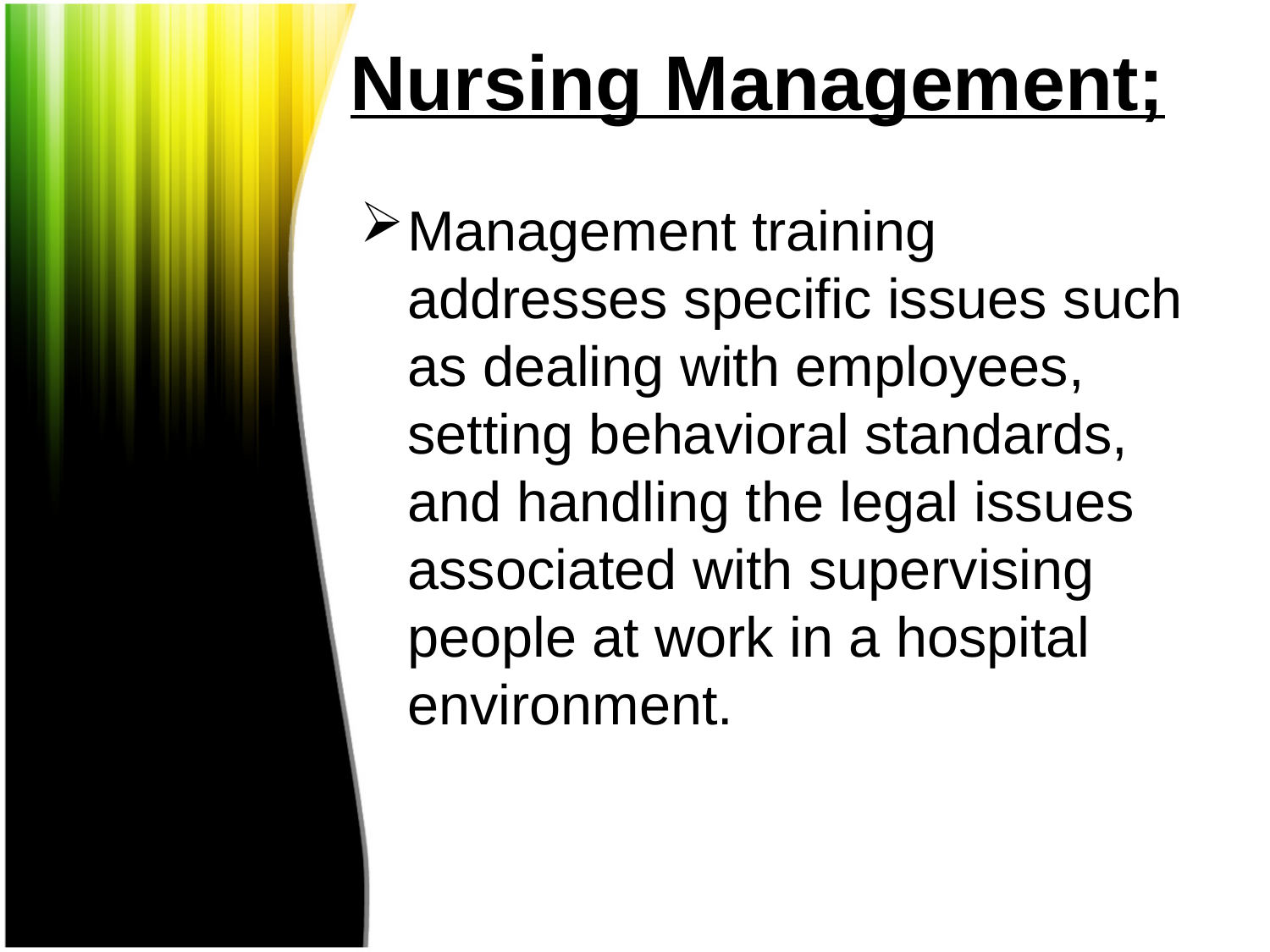

# Nursing Management;
Management training addresses specific issues such as dealing with employees, setting behavioral standards, and handling the legal issues associated with supervising people at work in a hospital environment.